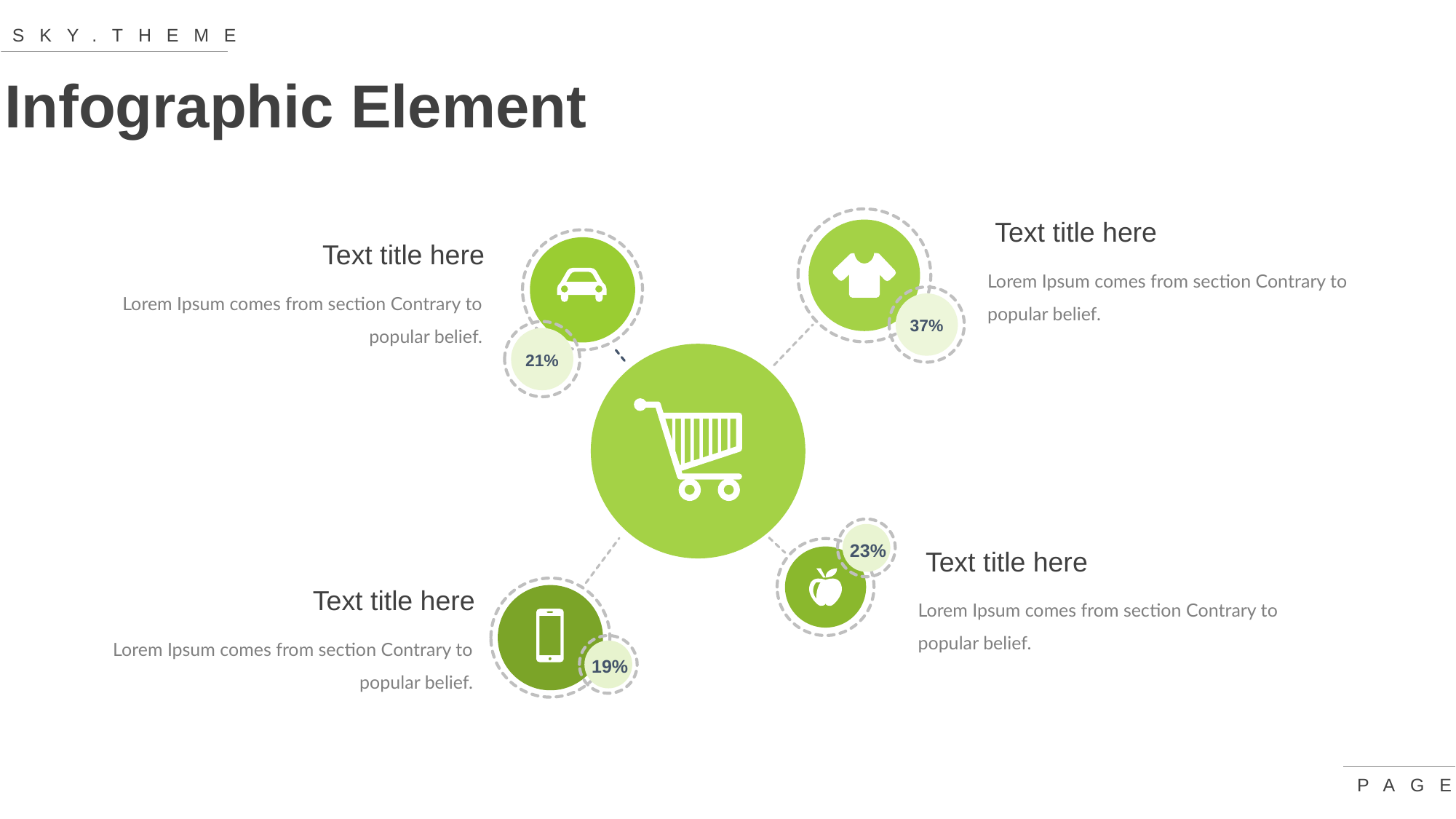

Infographic Element

Text title here

Text title here

Lorem Ipsum comes from section Contrary to popular belief.
Lorem Ipsum comes from section Contrary to popular belief.

37%

21%

23%

Text title here

Text title here

Lorem Ipsum comes from section Contrary to popular belief.

Lorem Ipsum comes from section Contrary to popular belief.

19%